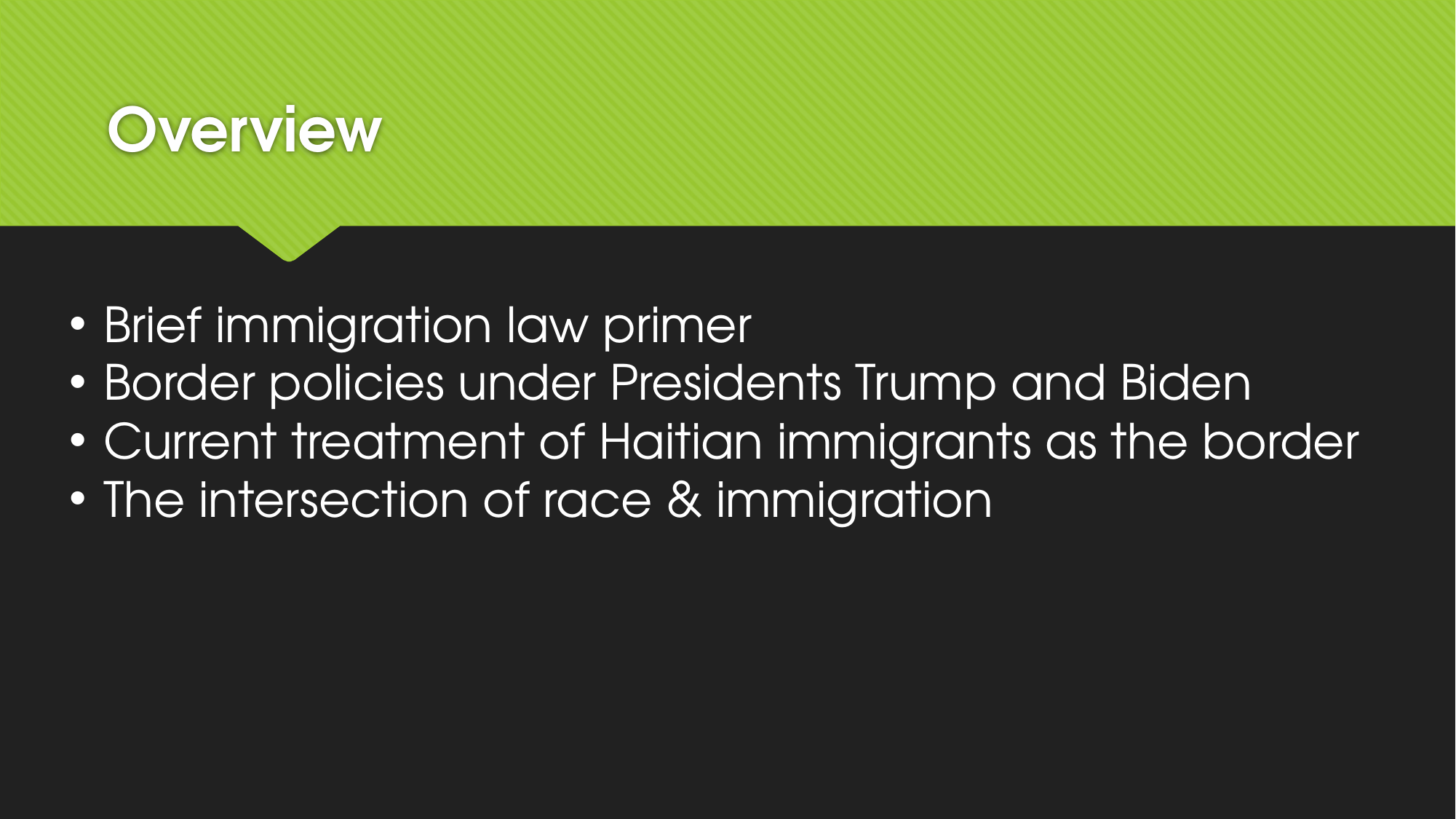

# Overview
Brief immigration law primer
Border policies under Presidents Trump and Biden
Current treatment of Haitian immigrants as the border
The intersection of race & immigration